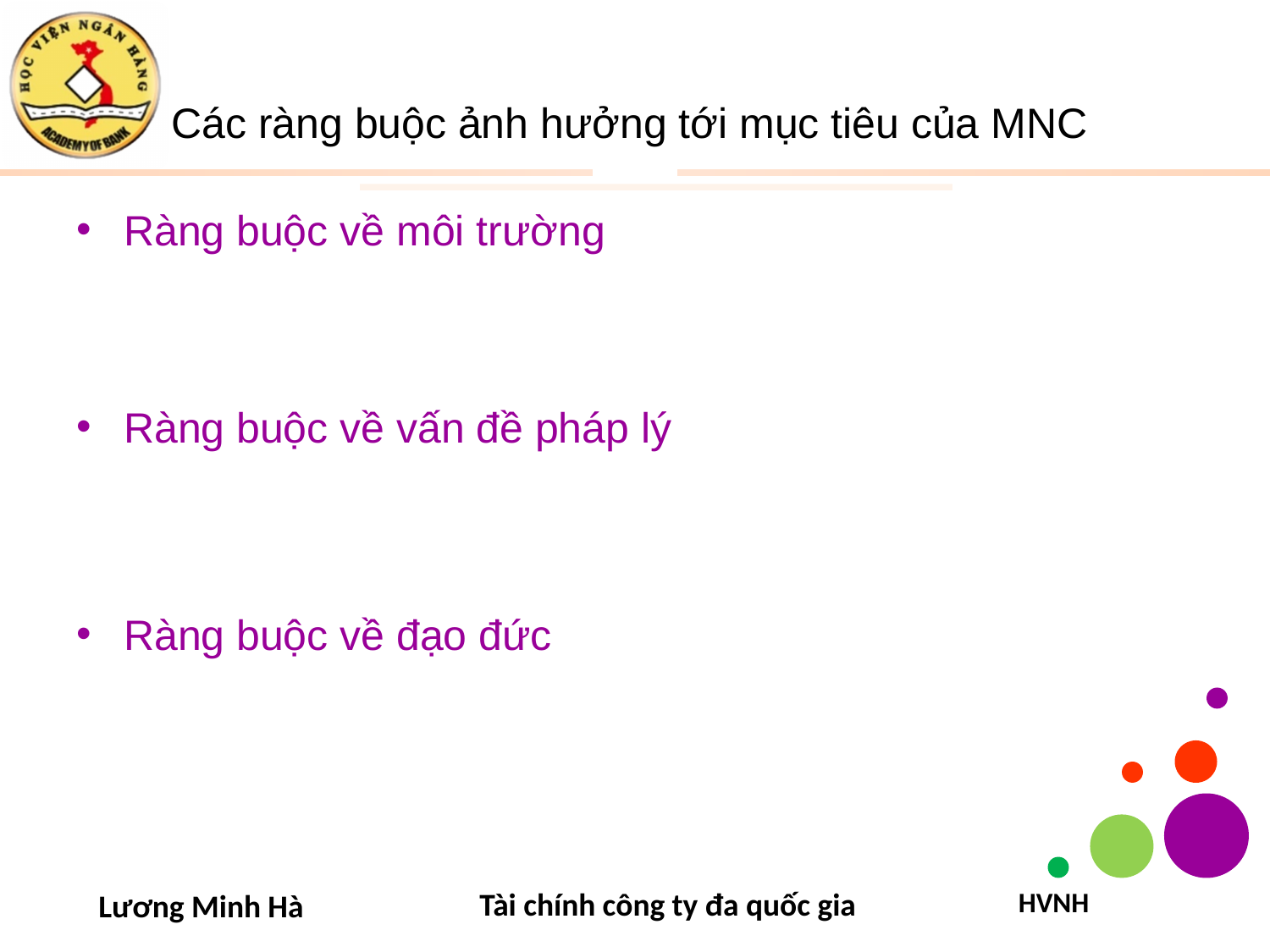

# Các ràng buộc ảnh hưởng tới mục tiêu của MNC
Ràng buộc về môi trường

Ràng buộc về vấn đề pháp lý

Ràng buộc về đạo đức